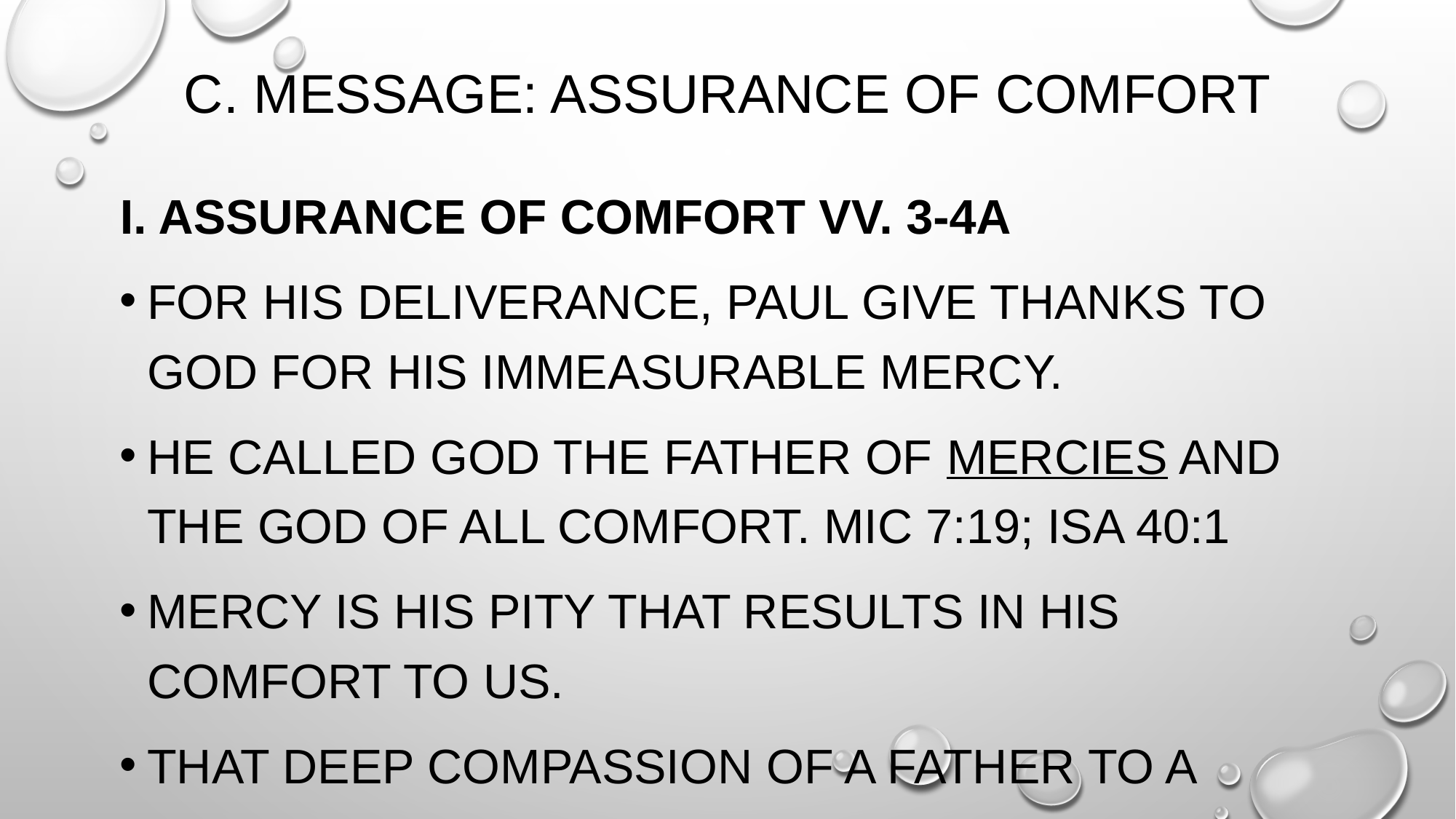

# c. message: assurance of comfort
I. Assurance of comfort vv. 3-4a
For his deliverance, Paul give thanks to god for his immeasurable mercy.
He called god the father of mercies and the god of all comfort. Mic 7:19; isa 40:1
Mercy is his pity that results in his comfort to us.
That deep compassion of a father to a needy son.